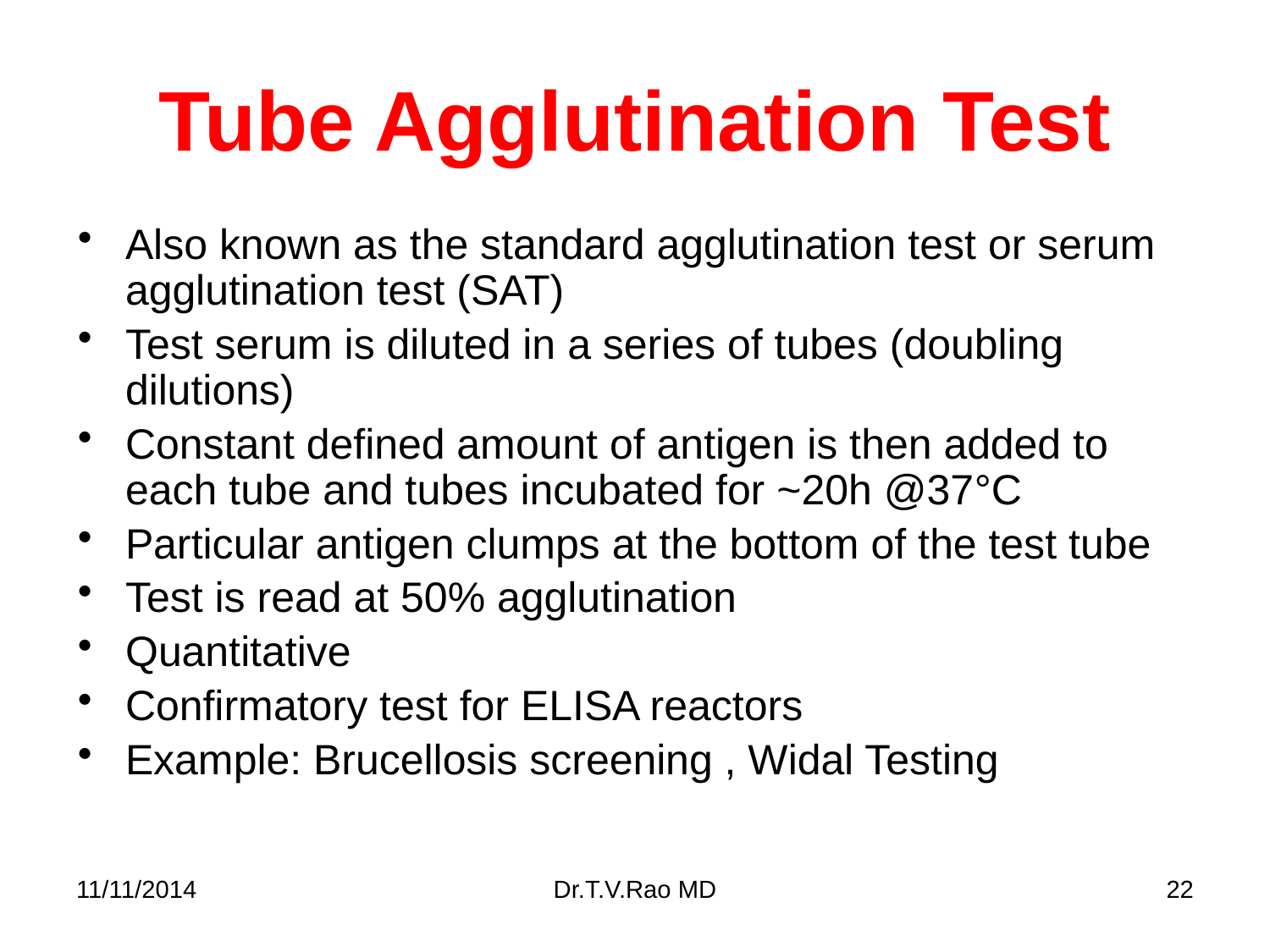

# Tube Agglutination Test
Also known as the standard agglutination test or serum agglutination test (SAT)
Test serum is diluted in a series of tubes (doubling dilutions)
Constant defined amount of antigen is then added to each tube and tubes incubated for ~20h @37°C
Particular antigen clumps at the bottom of the test tube
Test is read at 50% agglutination
Quantitative
Confirmatory test for ELISA reactors
Example: Brucellosis screening , Widal Testing
11/11/2014
Dr.T.V.Rao MD
22